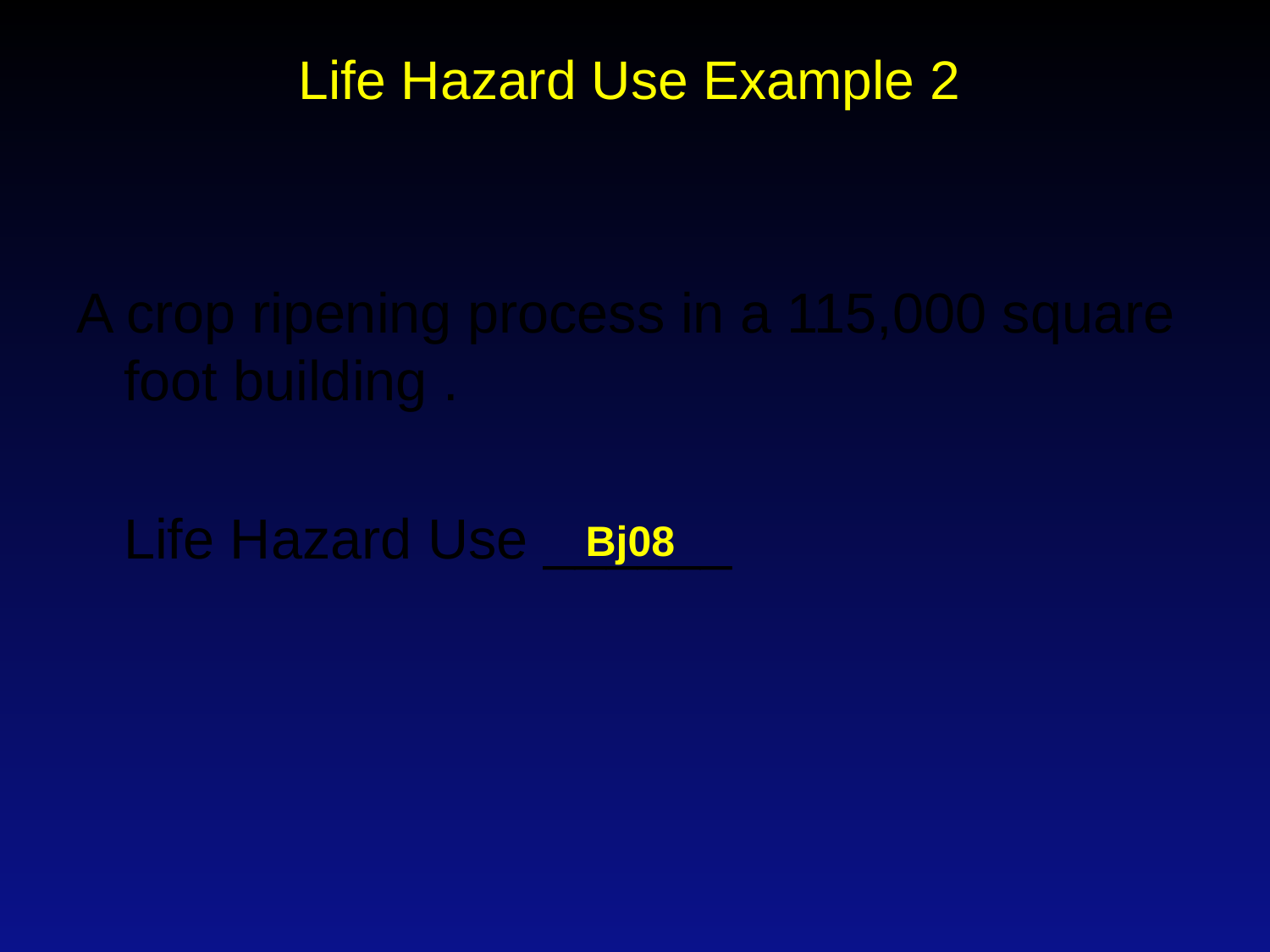

# Life Hazard Use Example 2
A crop ripening process in a 115,000 square foot building .

	Life Hazard Use ______
Bj08